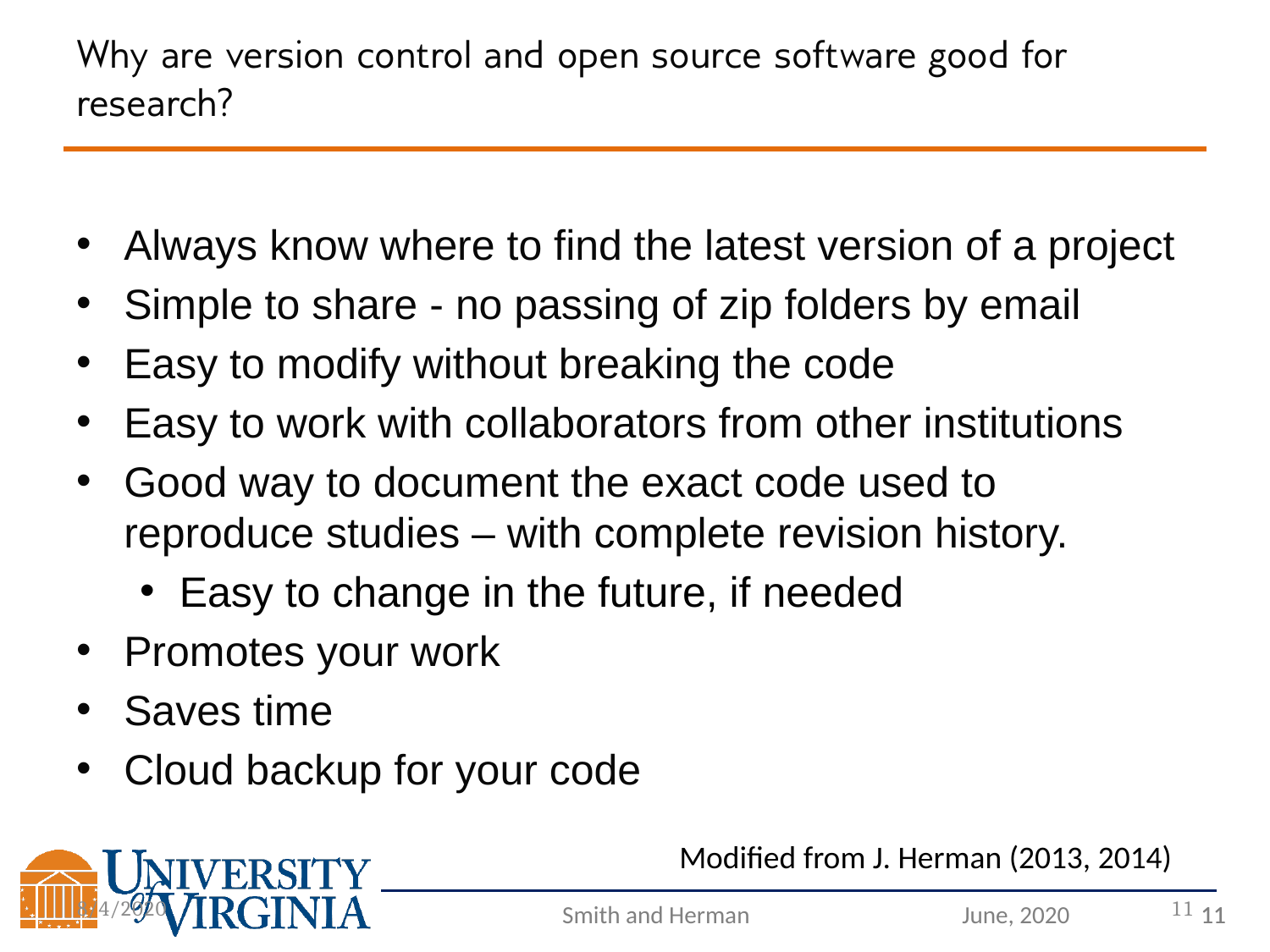

# Why are version control and open source software good for research?
Always know where to find the latest version of a project
Simple to share - no passing of zip folders by email
Easy to modify without breaking the code
Easy to work with collaborators from other institutions
Good way to document the exact code used to reproduce studies – with complete revision history.
Easy to change in the future, if needed
Promotes your work
Saves time
Cloud backup for your code
Modified from J. Herman (2013, 2014)
8/4/2020
11